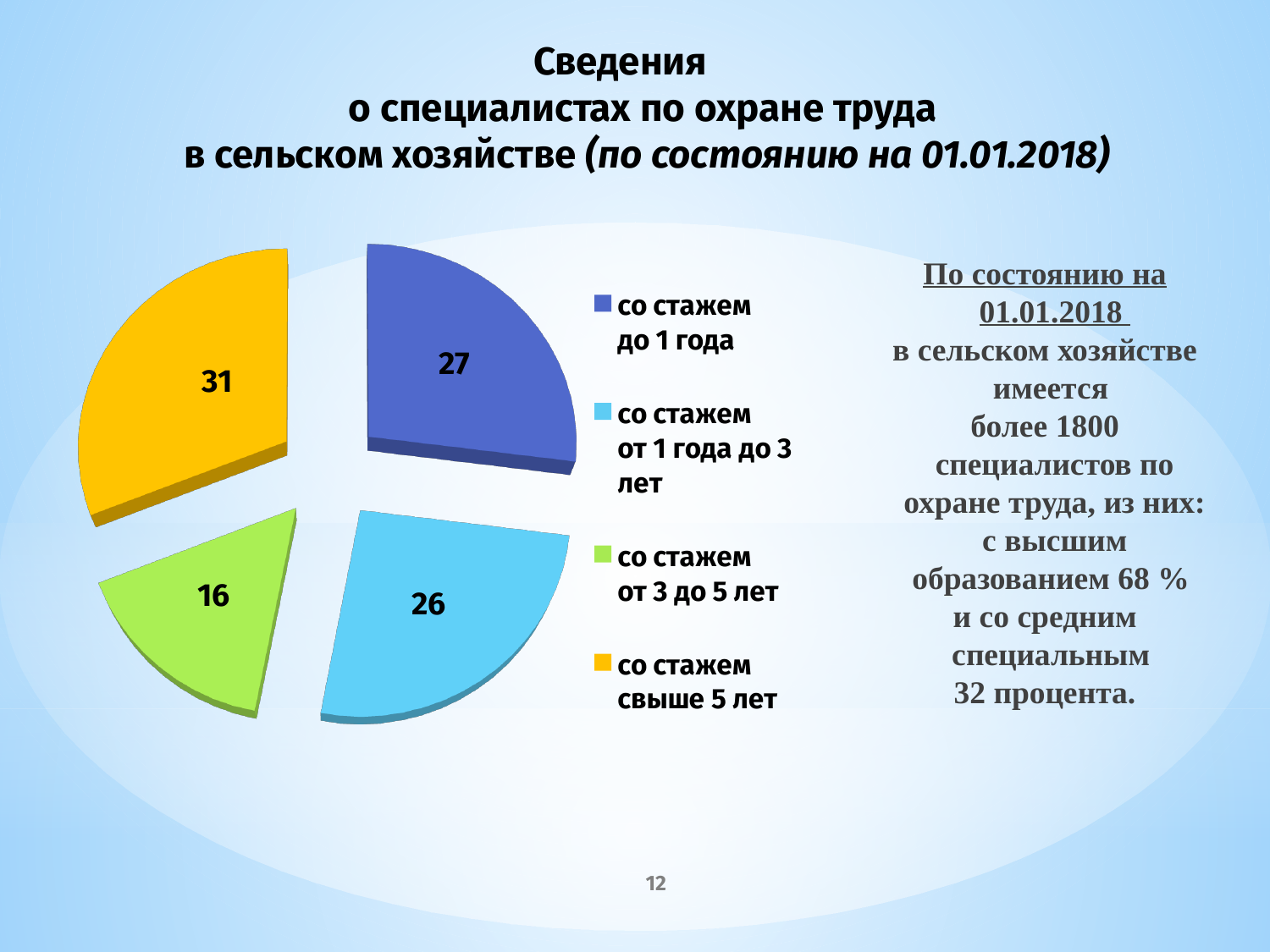

# Сведения о специалистах по охране труда в сельском хозяйстве (по состоянию на 01.01.2018)

[unsupported chart]

По состоянию на 01.01.2018
в сельском хозяйстве имеется
более 1800 специалистов по охране труда, из них: с высшим образованием 68 %
и со средним специальным
32 процента.
12